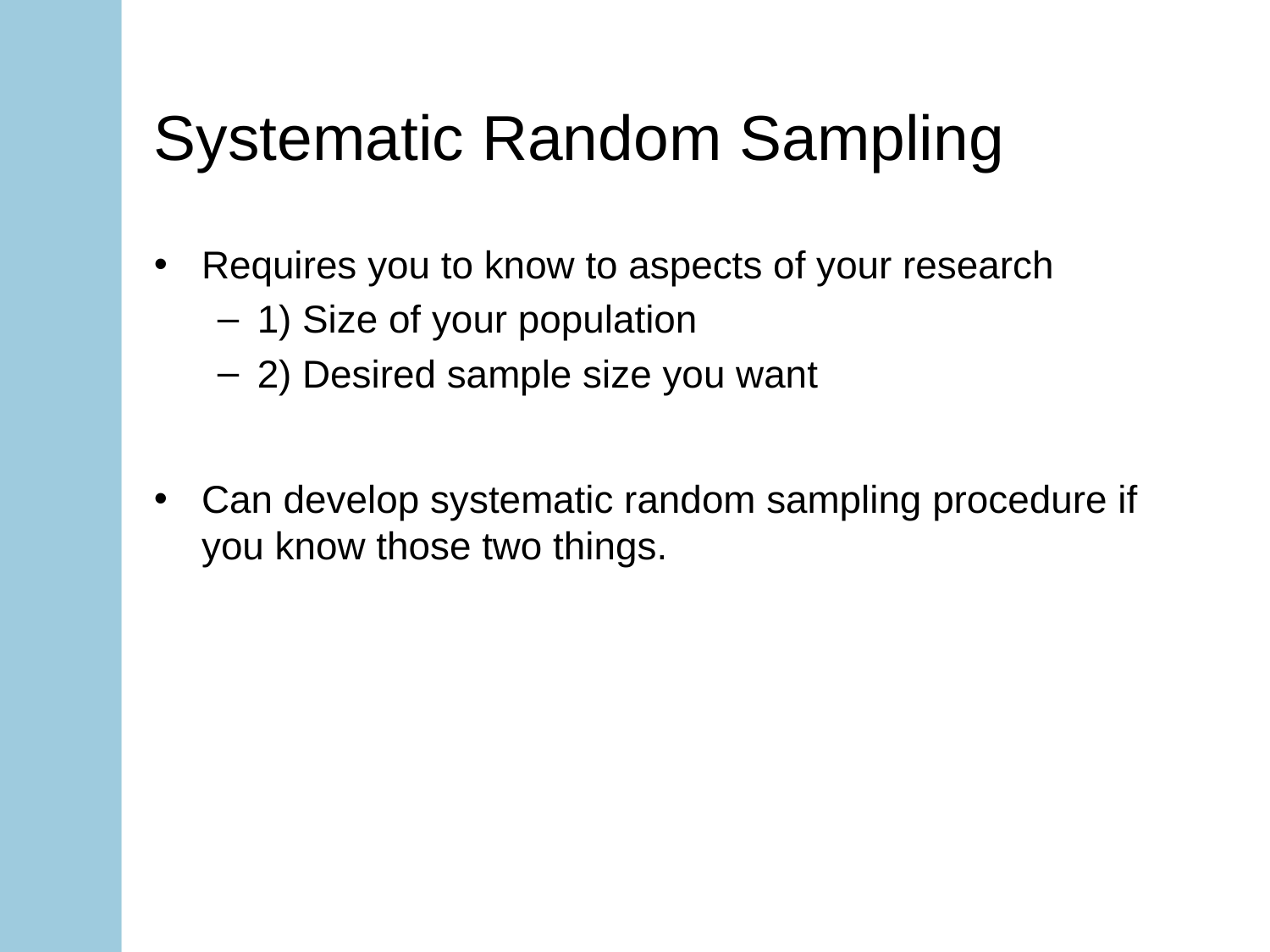

# Systematic Random Sampling
Requires you to know to aspects of your research
1) Size of your population
2) Desired sample size you want

Can develop systematic random sampling procedure if you know those two things.